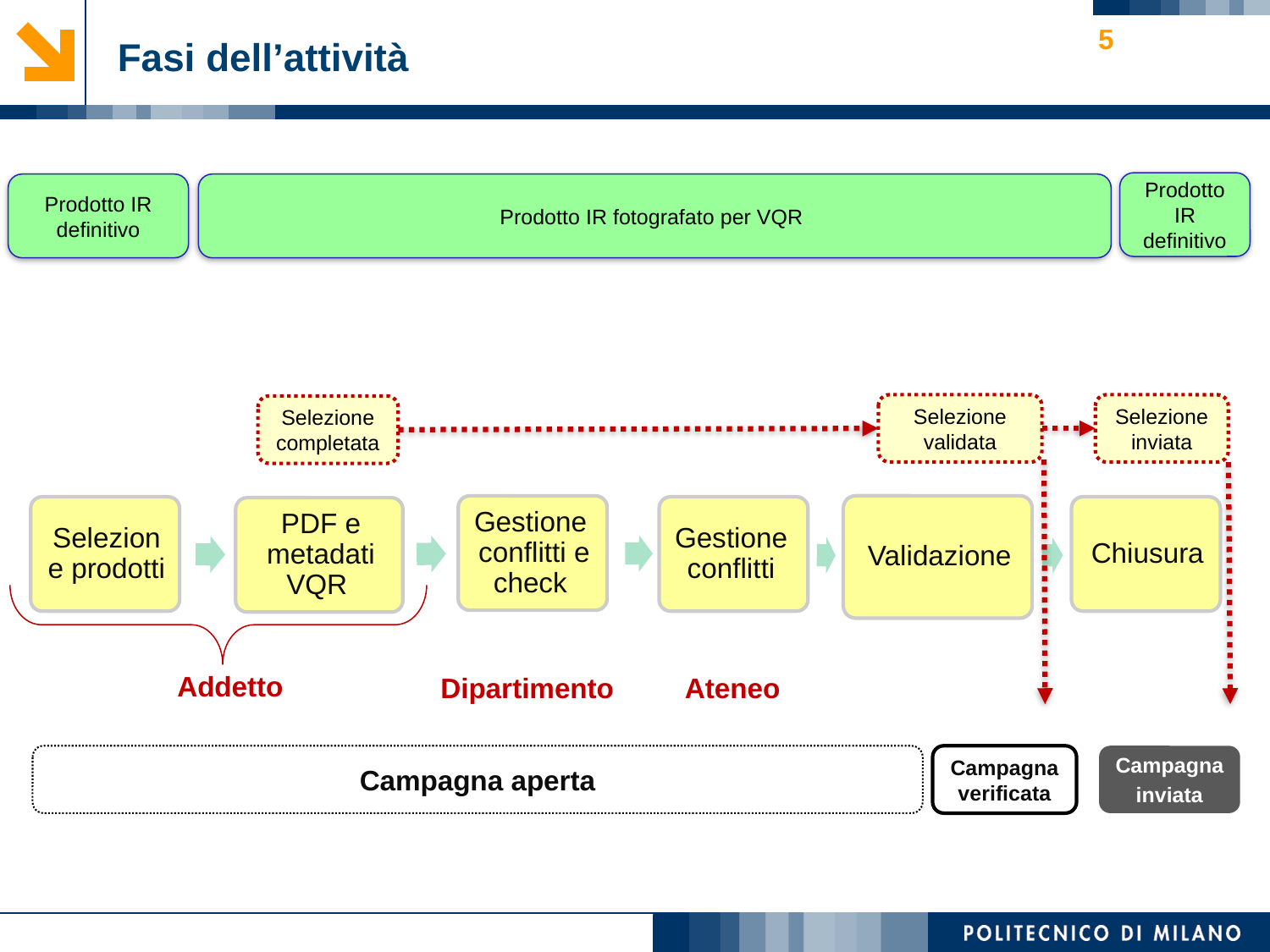

5
Fasi dell’attività
Prodotto IR definitivo
Prodotto IR definitivo
Prodotto IR fotografato per VQR
Selezione prodotti

PDF e metadati VQR

Gestione  conflitti e check

Gestione  conflitti

Validazione

Chiusura
Selezione validata
Selezione inviata
Selezione completata

Addetto
Dipartimento
Ateneo
Campagna aperta
Campagna verificata
Campagna
inviata